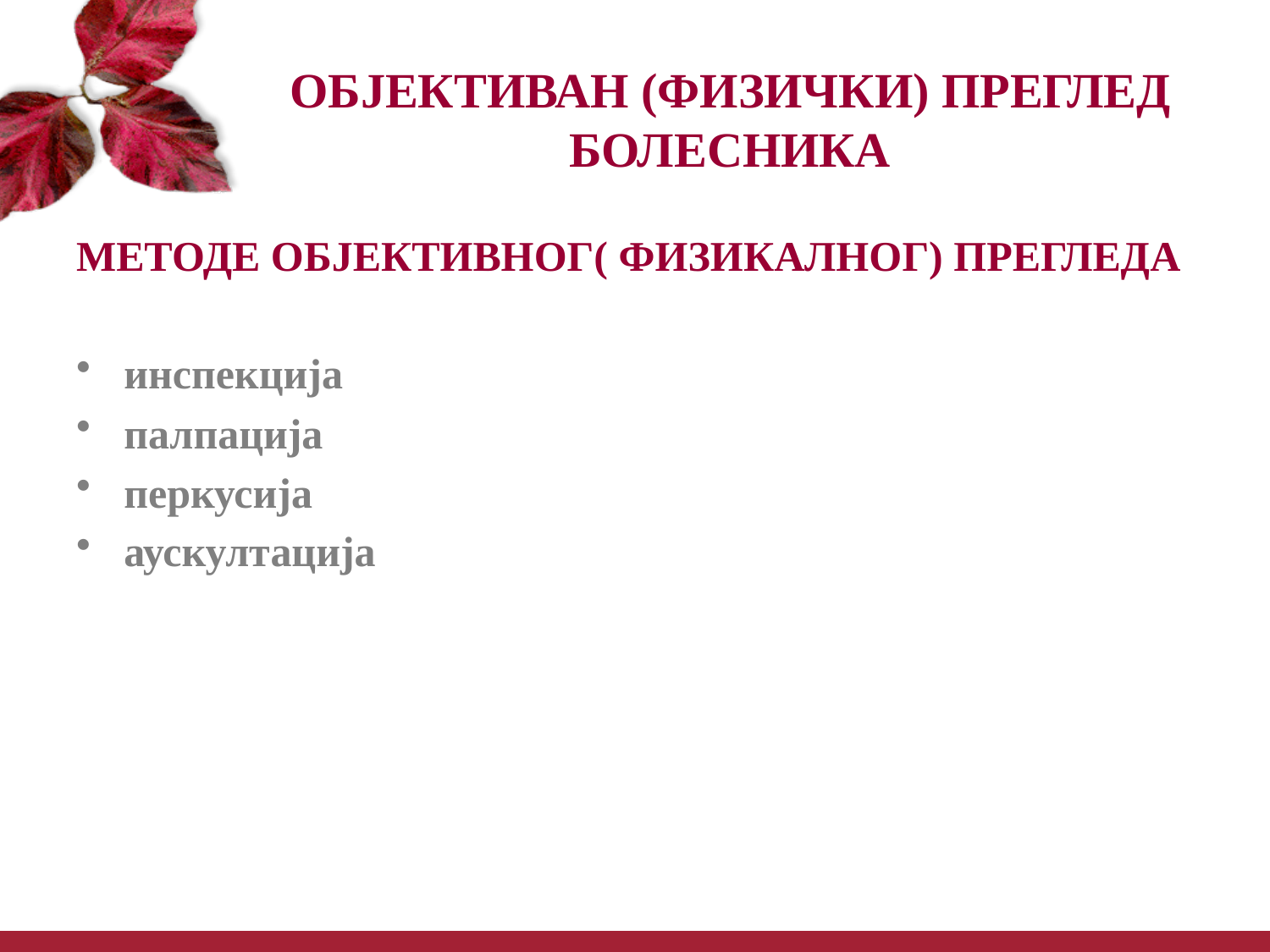

# ОБЈЕКТИВАН (ФИЗИЧКИ) ПРЕГЛЕД БОЛЕСНИКА
МЕТОДЕ ОБЈЕКТИВНОГ( ФИЗИКАЛНОГ) ПРЕГЛЕДА

инспекција
палпација
перкусија
аускултација